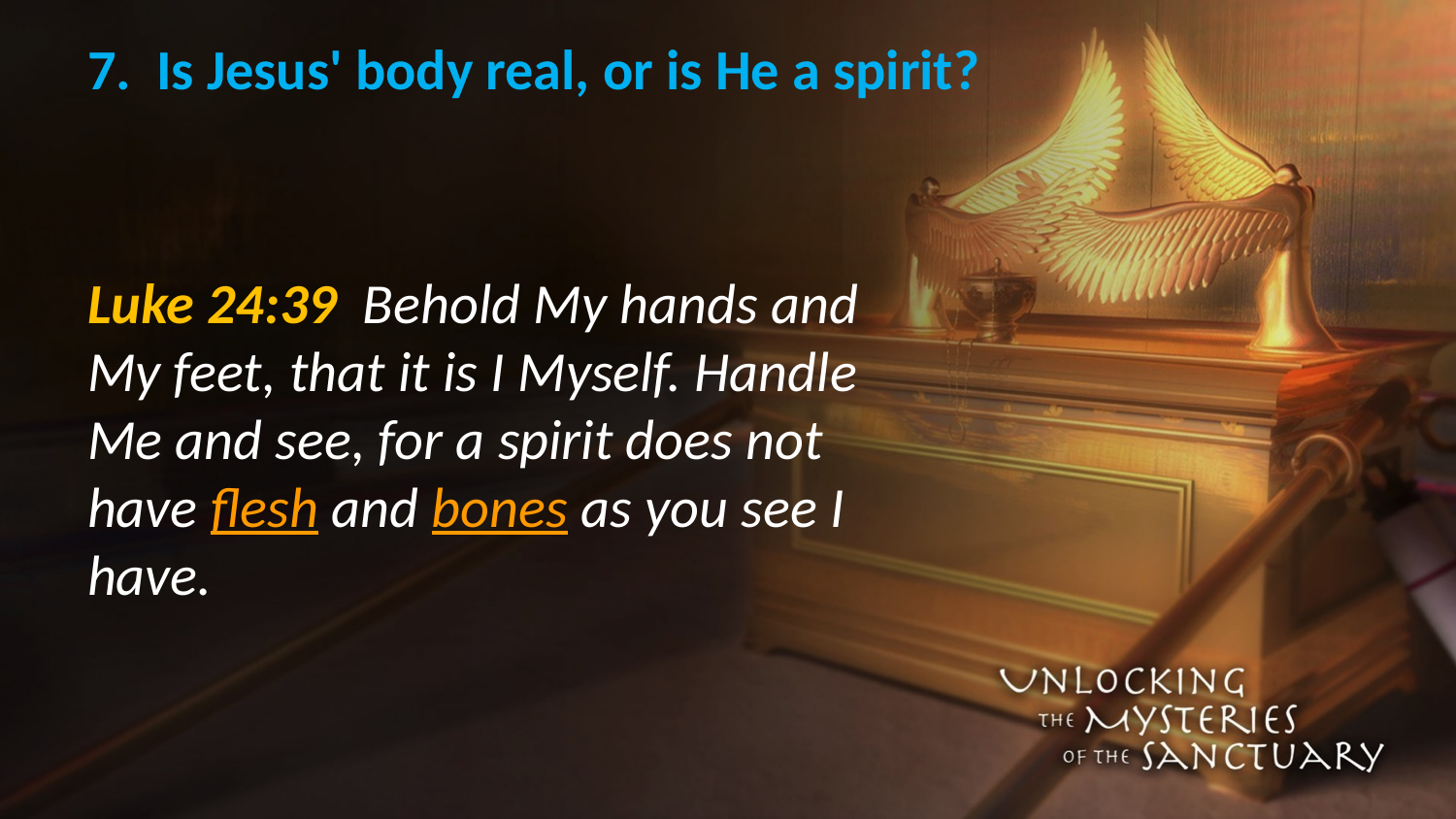

# 7.  Is Jesus' body real, or is He a spirit?

Luke 24:39  Behold My hands and My feet, that it is I Myself. Handle Me and see, for a spirit does not have flesh and bones as you see I have.